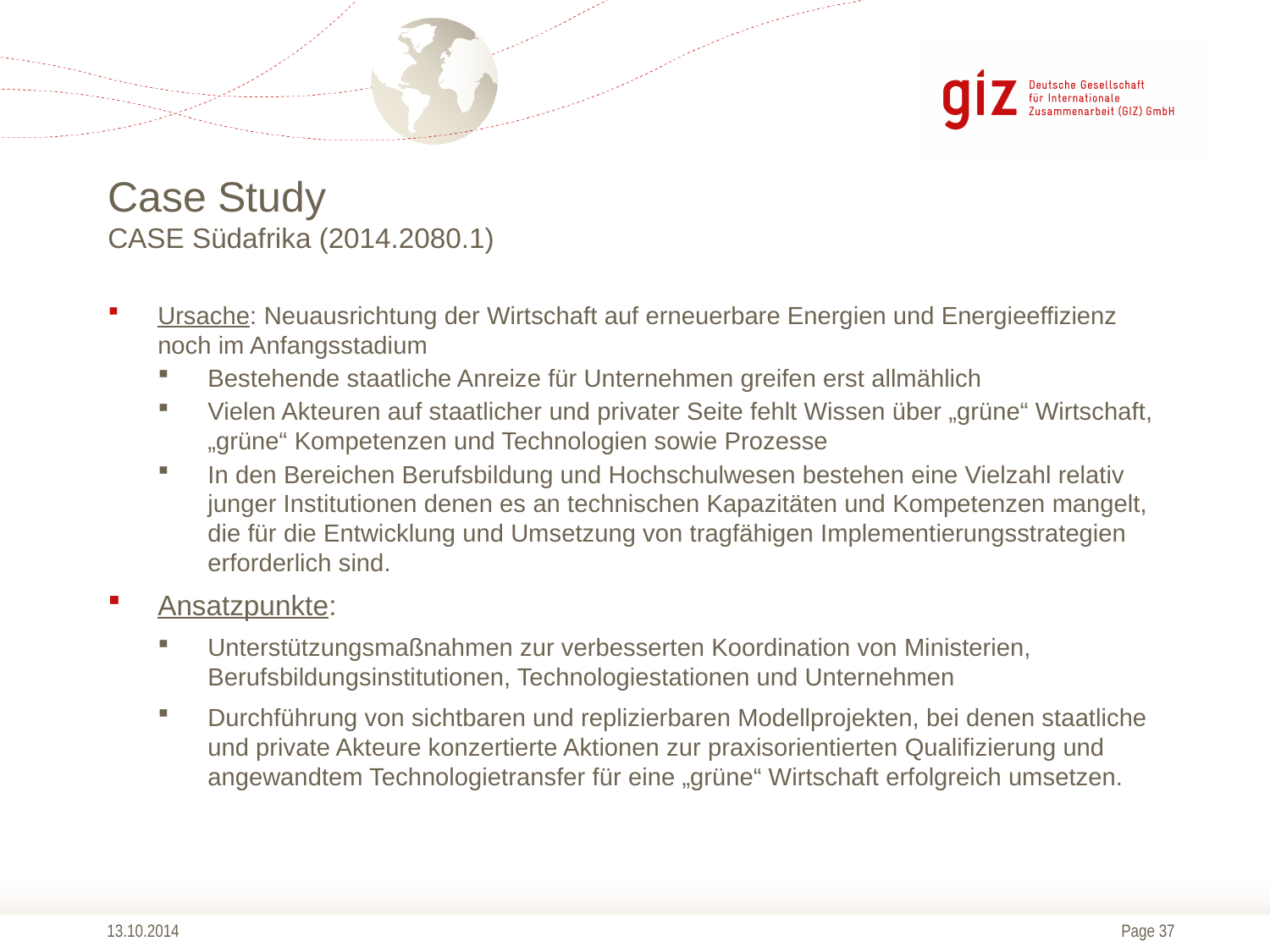

# Case Study CASE Südafrika (2014.2080.1)
Ursache: Neuausrichtung der Wirtschaft auf erneuerbare Energien und Energieeffizienz noch im Anfangsstadium
Bestehende staatliche Anreize für Unternehmen greifen erst allmählich
Vielen Akteuren auf staatlicher und privater Seite fehlt Wissen über „grüne“ Wirtschaft, „grüne“ Kompetenzen und Technologien sowie Prozesse
In den Bereichen Berufsbildung und Hochschulwesen bestehen eine Vielzahl relativ junger Institutionen denen es an technischen Kapazitäten und Kompetenzen mangelt, die für die Entwicklung und Umsetzung von tragfähigen Implementierungsstrategien erforderlich sind.
Ansatzpunkte:
Unterstützungsmaßnahmen zur verbesserten Koordination von Ministerien, Berufsbildungsinstitutionen, Technologiestationen und Unternehmen
Durchführung von sichtbaren und replizierbaren Modellprojekten, bei denen staatliche und private Akteure konzertierte Aktionen zur praxisorientierten Qualifizierung und angewandtem Technologietransfer für eine „grüne“ Wirtschaft erfolgreich umsetzen.
13.10.2014